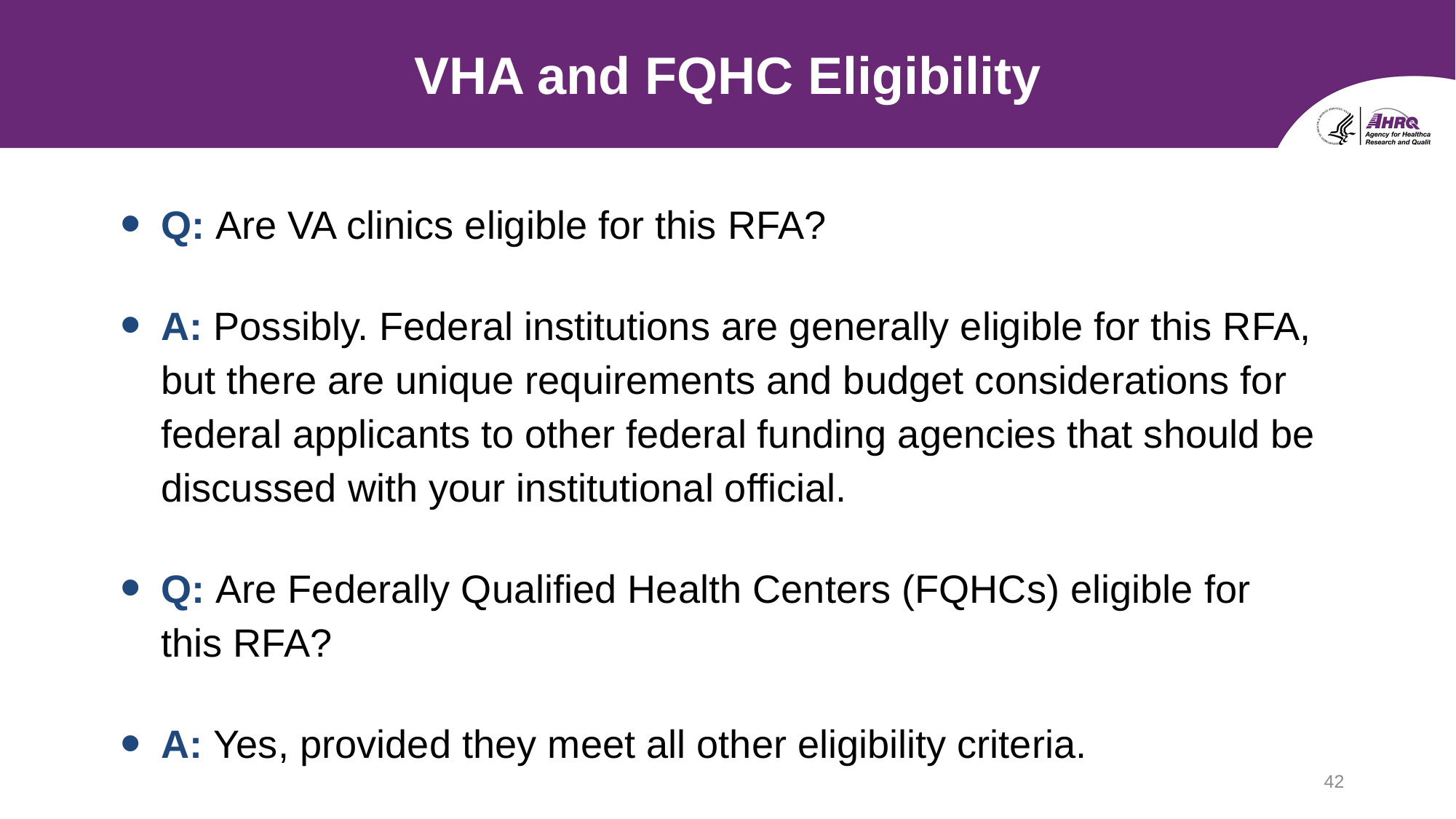

# VHA and FQHC Eligibility
Q: Are VA clinics eligible for this RFA?

A: Possibly. Federal institutions are generally eligible for this RFA, but there are unique requirements and budget considerations for federal applicants to other federal funding agencies that should be discussed with your institutional official.

Q: Are Federally Qualified Health Centers (FQHCs) eligible for this RFA?

A: Yes, provided they meet all other eligibility criteria.
42